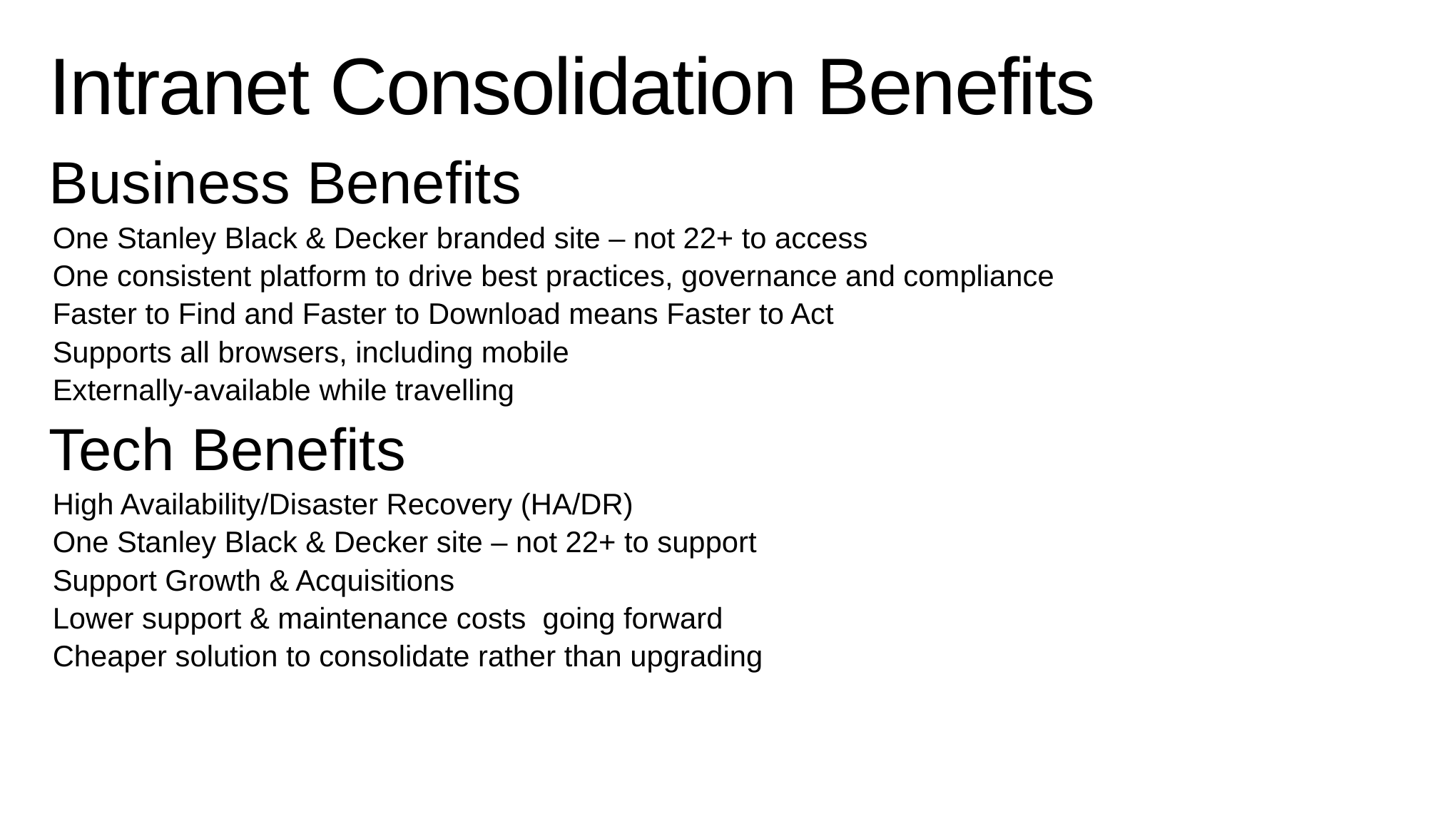

# Intranet Consolidation Benefits
Business Benefits
One Stanley Black & Decker branded site – not 22+ to access
One consistent platform to drive best practices, governance and compliance
Faster to Find and Faster to Download means Faster to Act
Supports all browsers, including mobile
Externally-available while travelling
Tech Benefits
High Availability/Disaster Recovery (HA/DR)
One Stanley Black & Decker site – not 22+ to support
Support Growth & Acquisitions
Lower support & maintenance costs  going forward
Cheaper solution to consolidate rather than upgrading